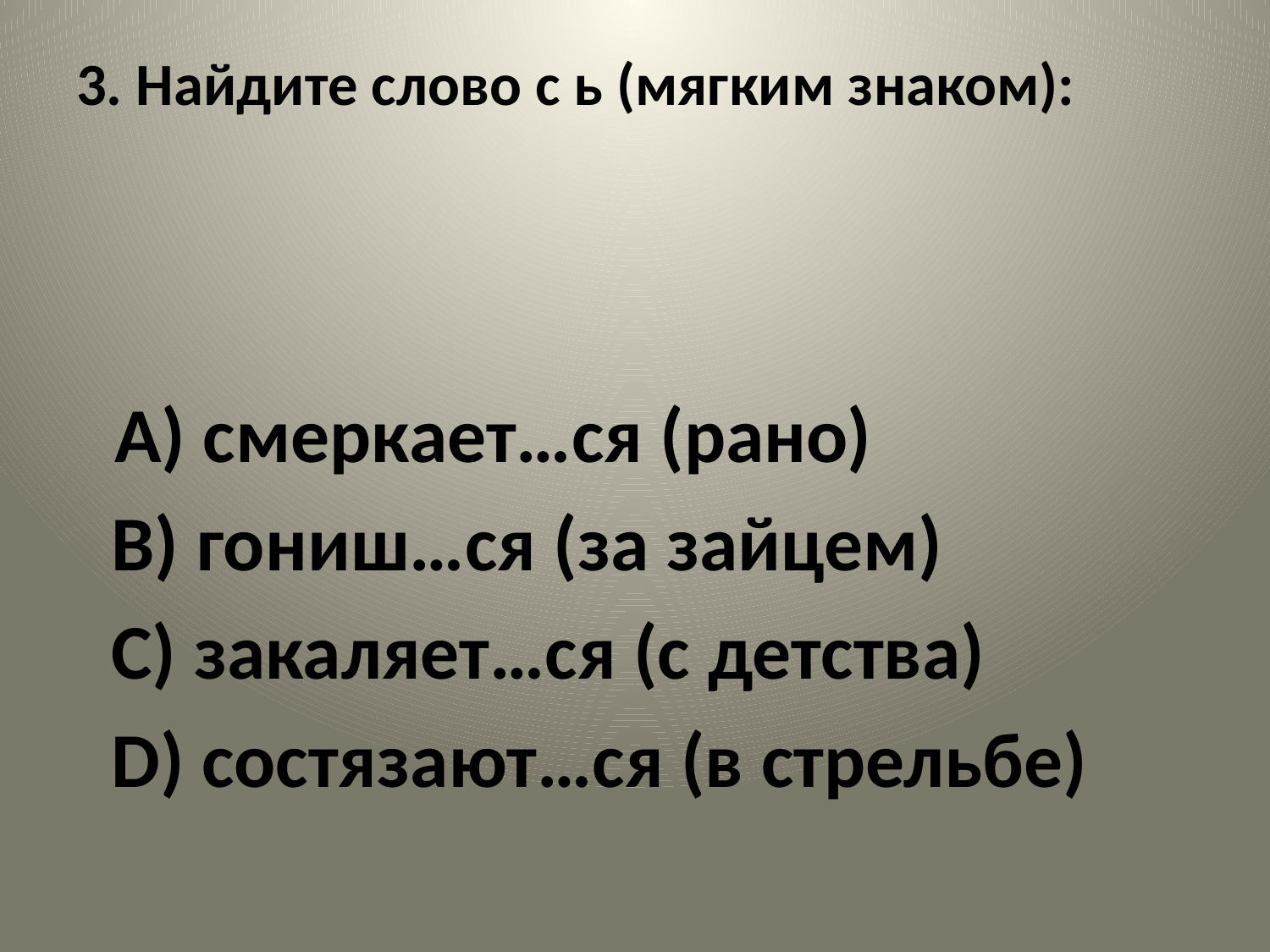

# 3. Найдите слово с ь (мягким знаком):

   A) смеркает…ся (рано)
  B) гониш…ся (за зайцем)
  C) закаляет…ся (с детства)
  D) состязают…ся (в стрельбе)